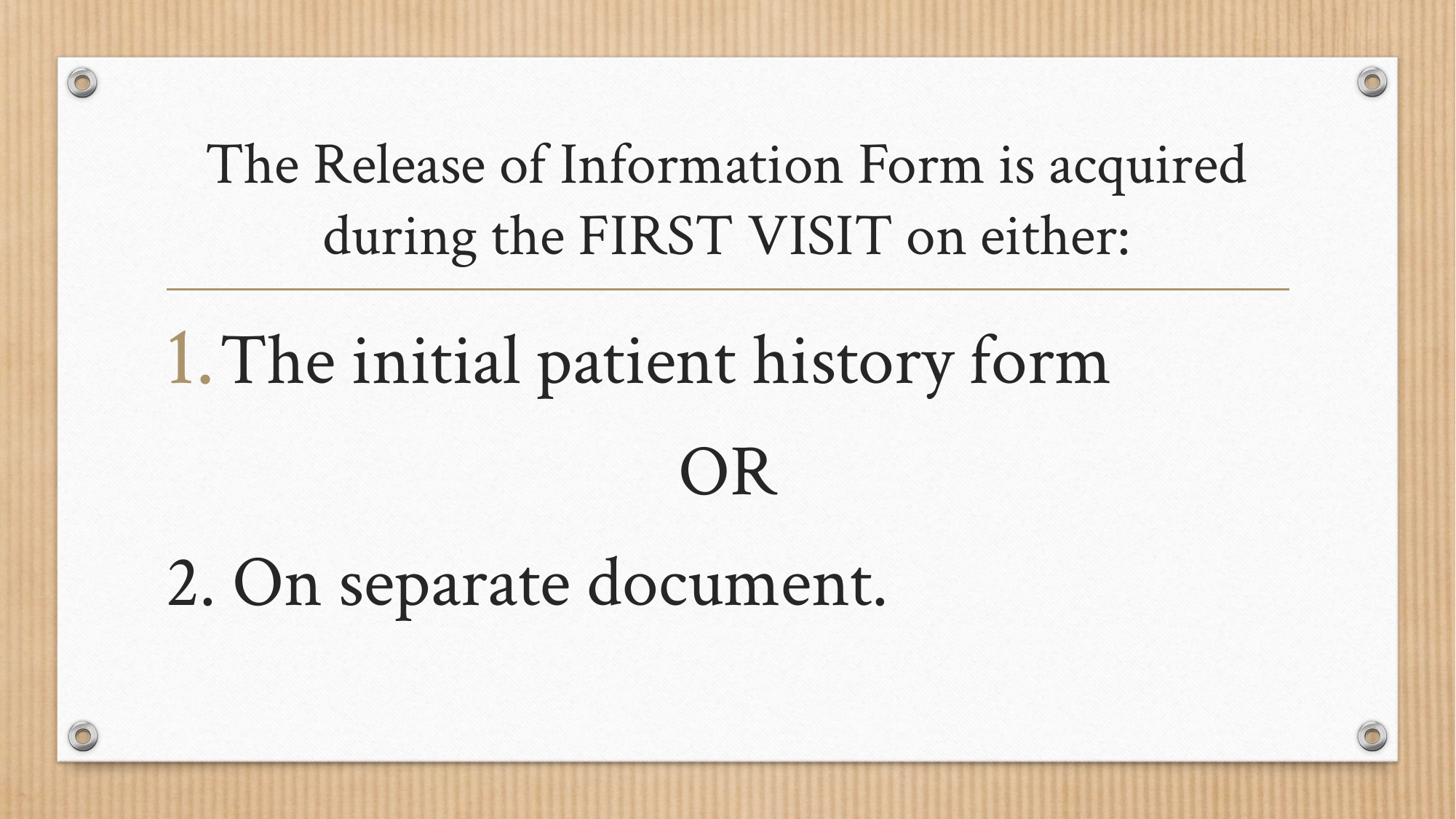

# The Release of Information Form is acquired during the FIRST VISIT on either:
The initial patient history form
OR
2. On separate document.